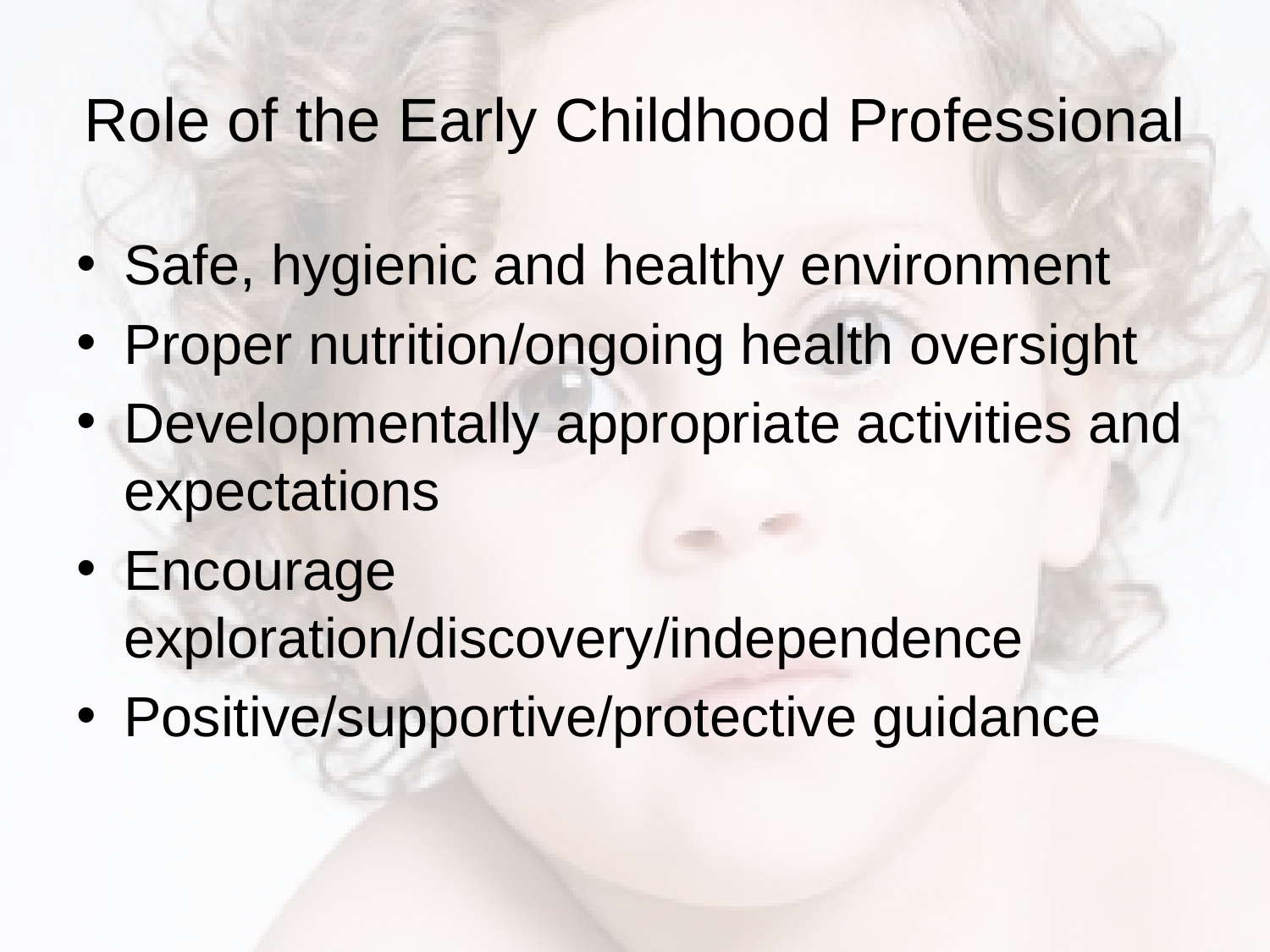

# Role of the Early Childhood Professional
Safe, hygienic and healthy environment
Proper nutrition/ongoing health oversight
Developmentally appropriate activities and expectations
Encourage exploration/discovery/independence
Positive/supportive/protective guidance